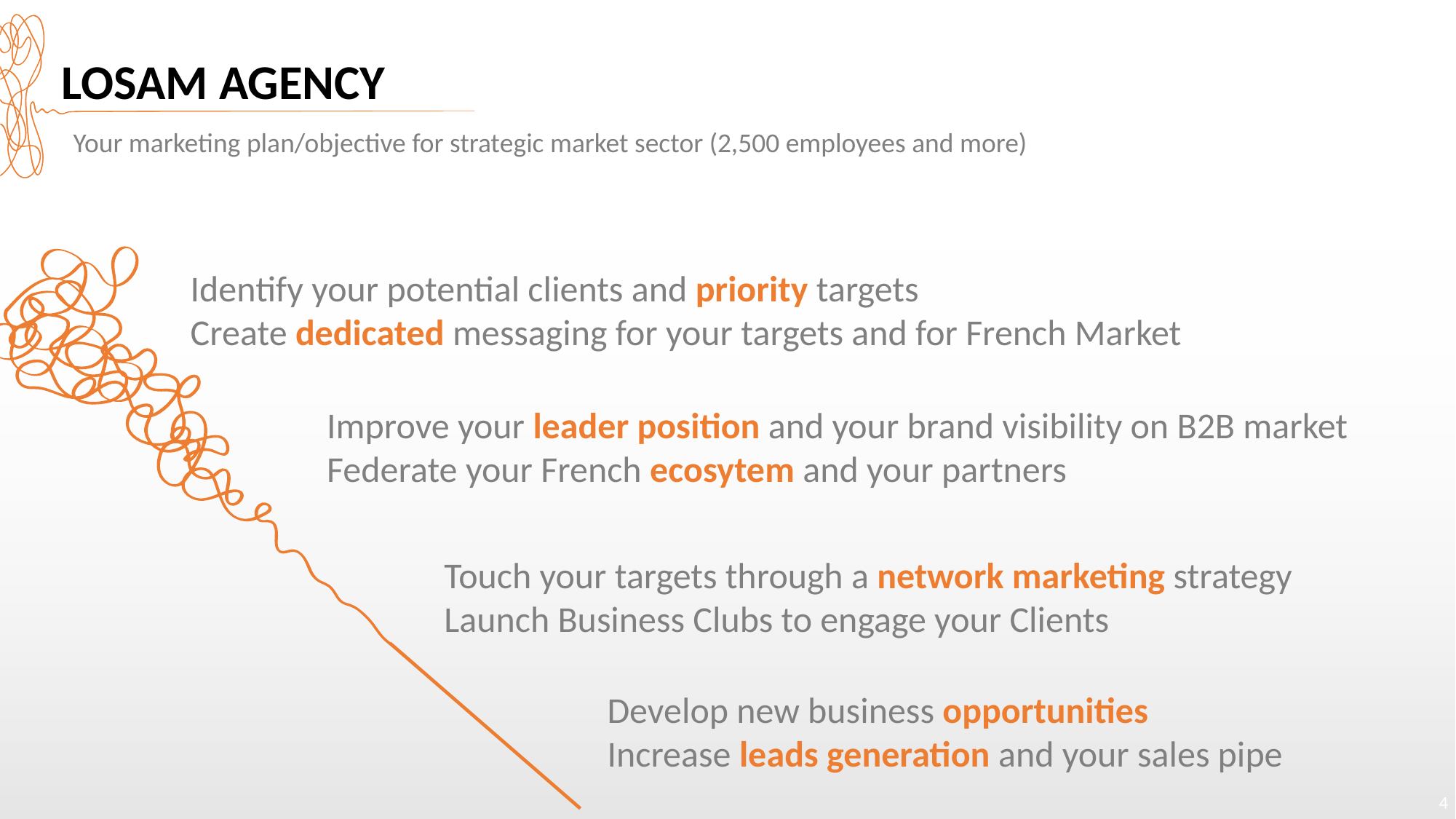

# LOSAM AGENCY

Your marketing plan/objective for strategic market sector (2,500 employees and more)
Identify your potential clients and priority targets
Create dedicated messaging for your targets and for French Market
Improve your leader position and your brand visibility on B2B market
Federate your French ecosytem and your partners

Touch your targets through a network marketing strategy
Launch Business Clubs to engage your Clients
Develop new business opportunities
Increase leads generation and your sales pipe
4